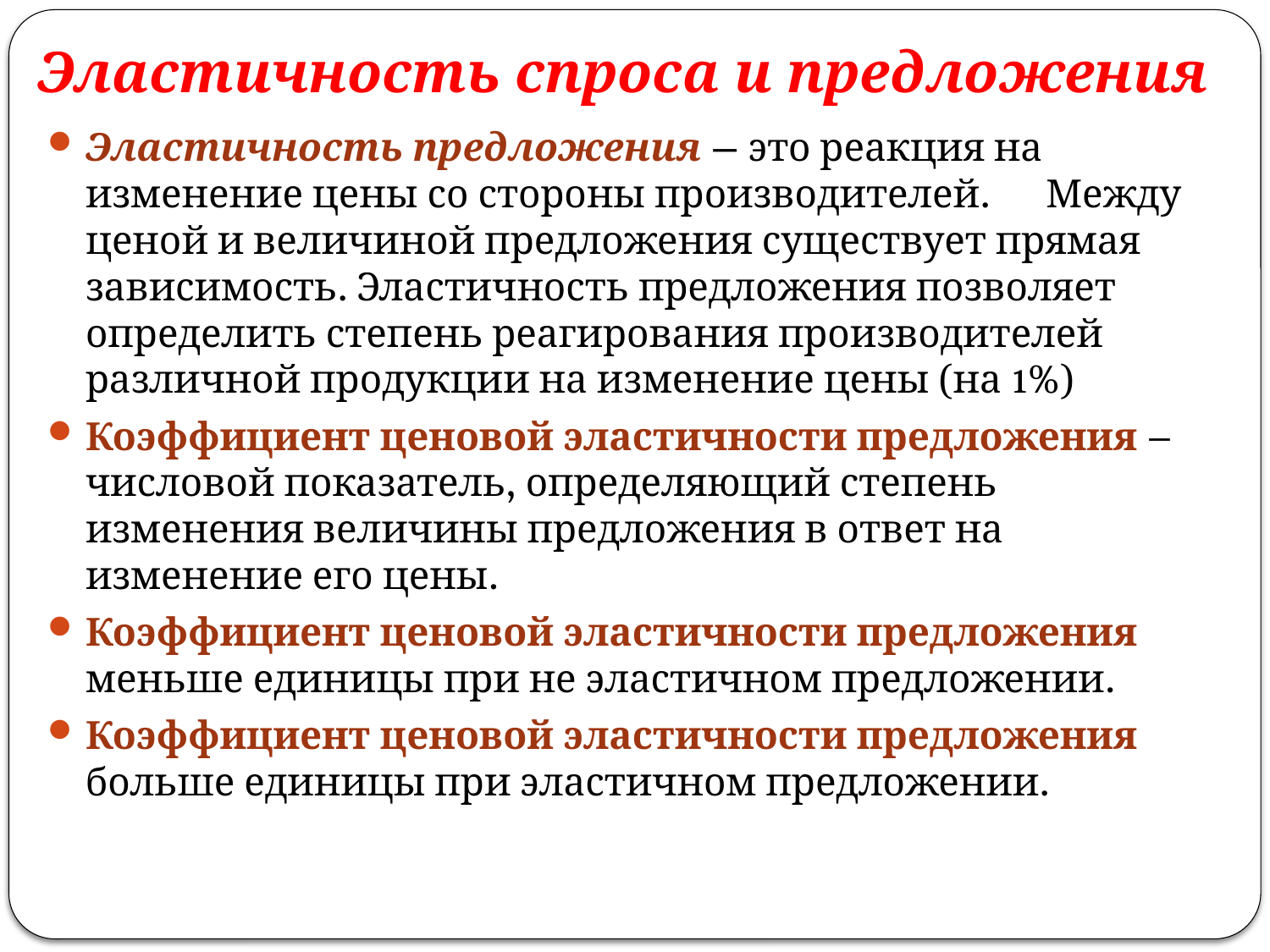

# Эластичность спроса и предложения
Эластичность предложения – это реакция на изменение цены со стороны производителей.      Между ценой и величиной предложения существует прямая зависимость. Эластичность предложения позволяет определить степень реагирования производителей различной продукции на изменение цены (на 1%)
Коэффициент ценовой эластичности предложения – числовой показатель, определяющий степень изменения величины предложения в ответ на изменение его цены.
Коэффициент ценовой эластичности предложения меньше единицы при не эластичном предложении.
Коэффициент ценовой эластичности предложения больше единицы при эластичном предложении.